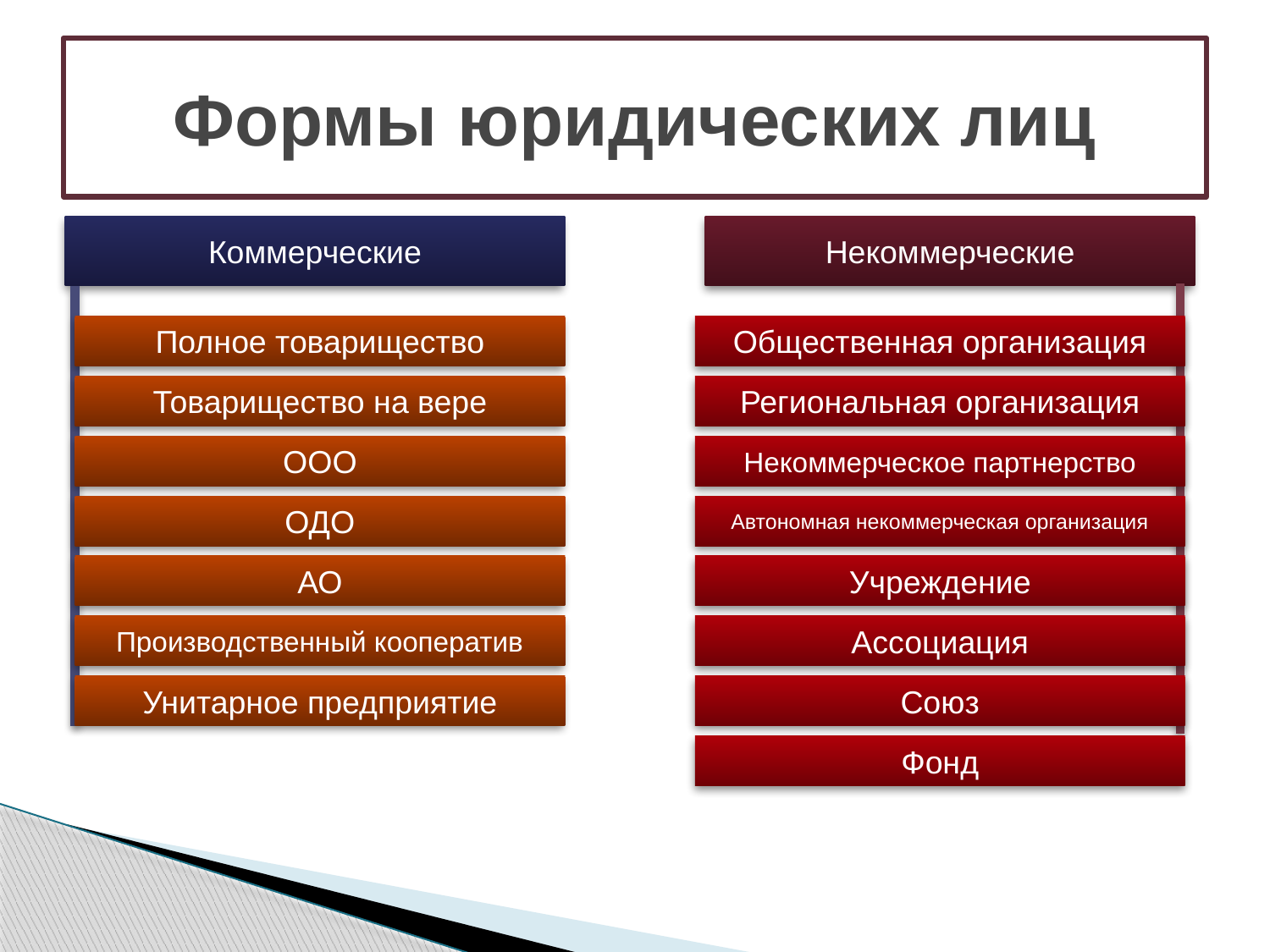

# Формы юридических лиц
Коммерческие
Некоммерческие
Полное товарищество
Общественная организация
Товарищество на вере
Региональная организация
ООО
Некоммерческое партнерство
ОДО
Автономная некоммерческая организация
АО
Учреждение
Производственный кооператив
Ассоциация
Унитарное предприятие
Союз
Фонд